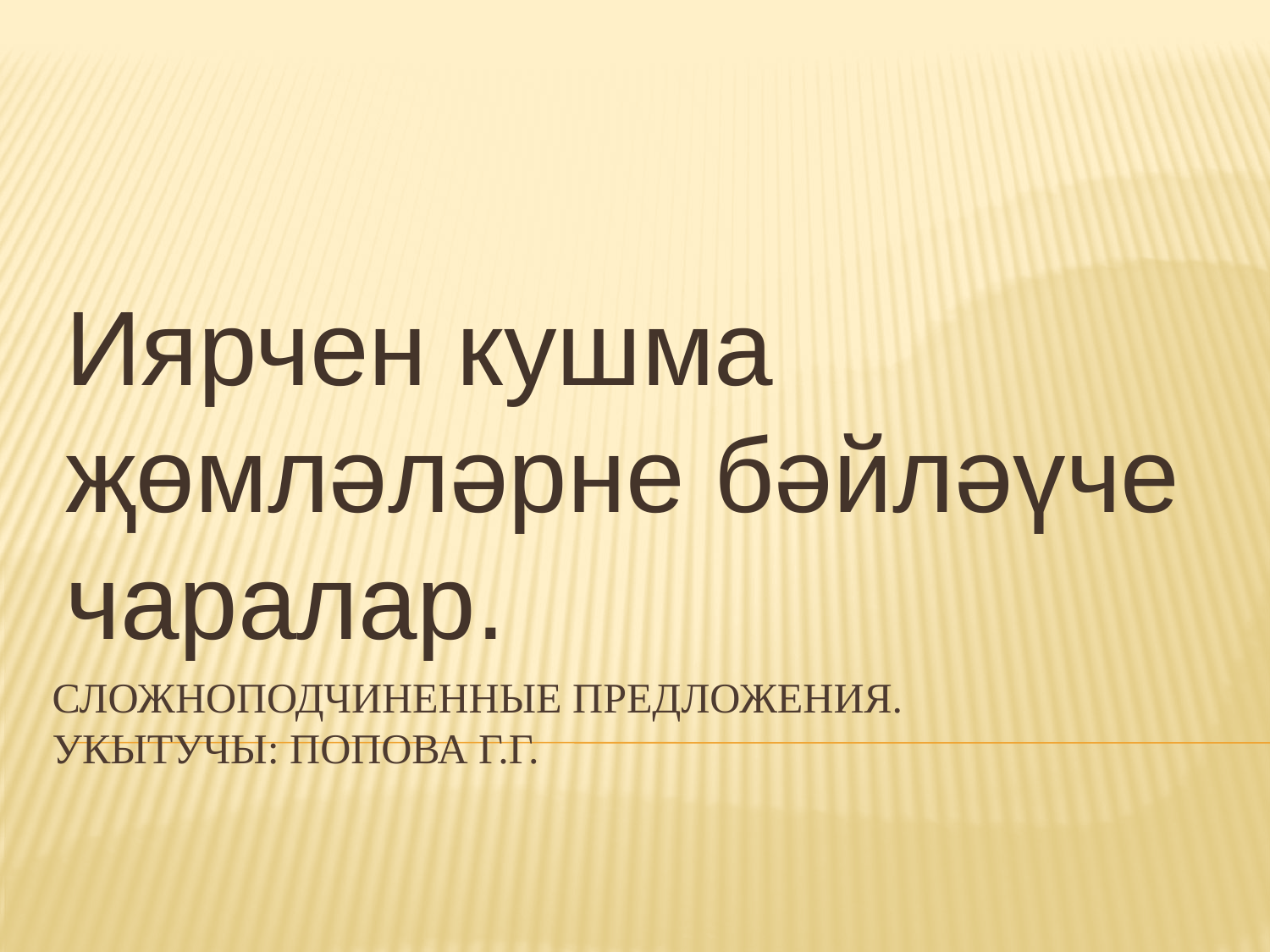

Иярчен кушма җөмләләрне бәйләүче чаралар.
# Сложноподчиненные предложения. Укытучы: Попова Г.Г.